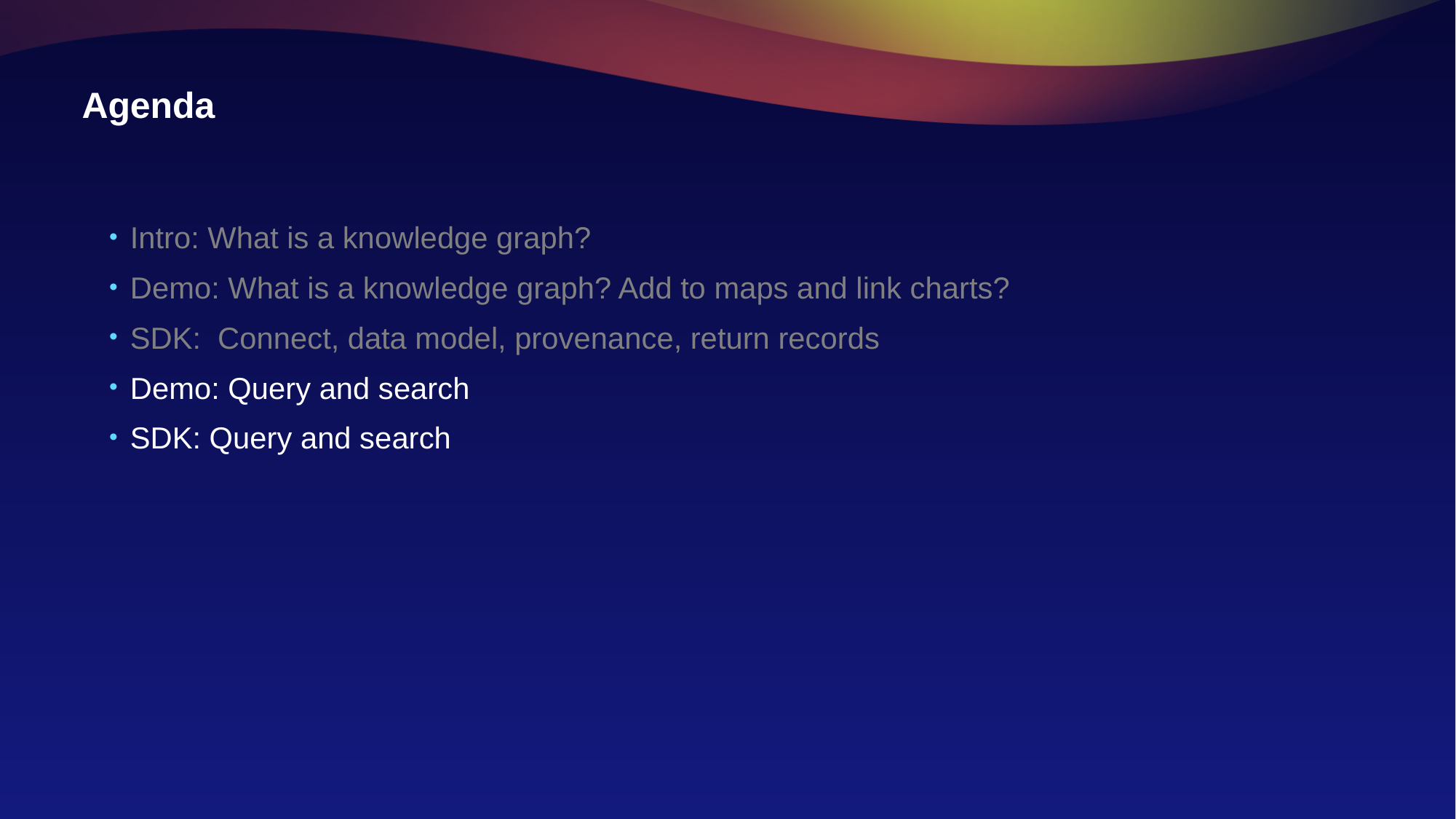

# Agenda
Intro: What is a knowledge graph?
Demo: What is a knowledge graph? Add to maps and link charts?
SDK:  Connect, data model, provenance, return records
Demo: Query and search
SDK: Query and search